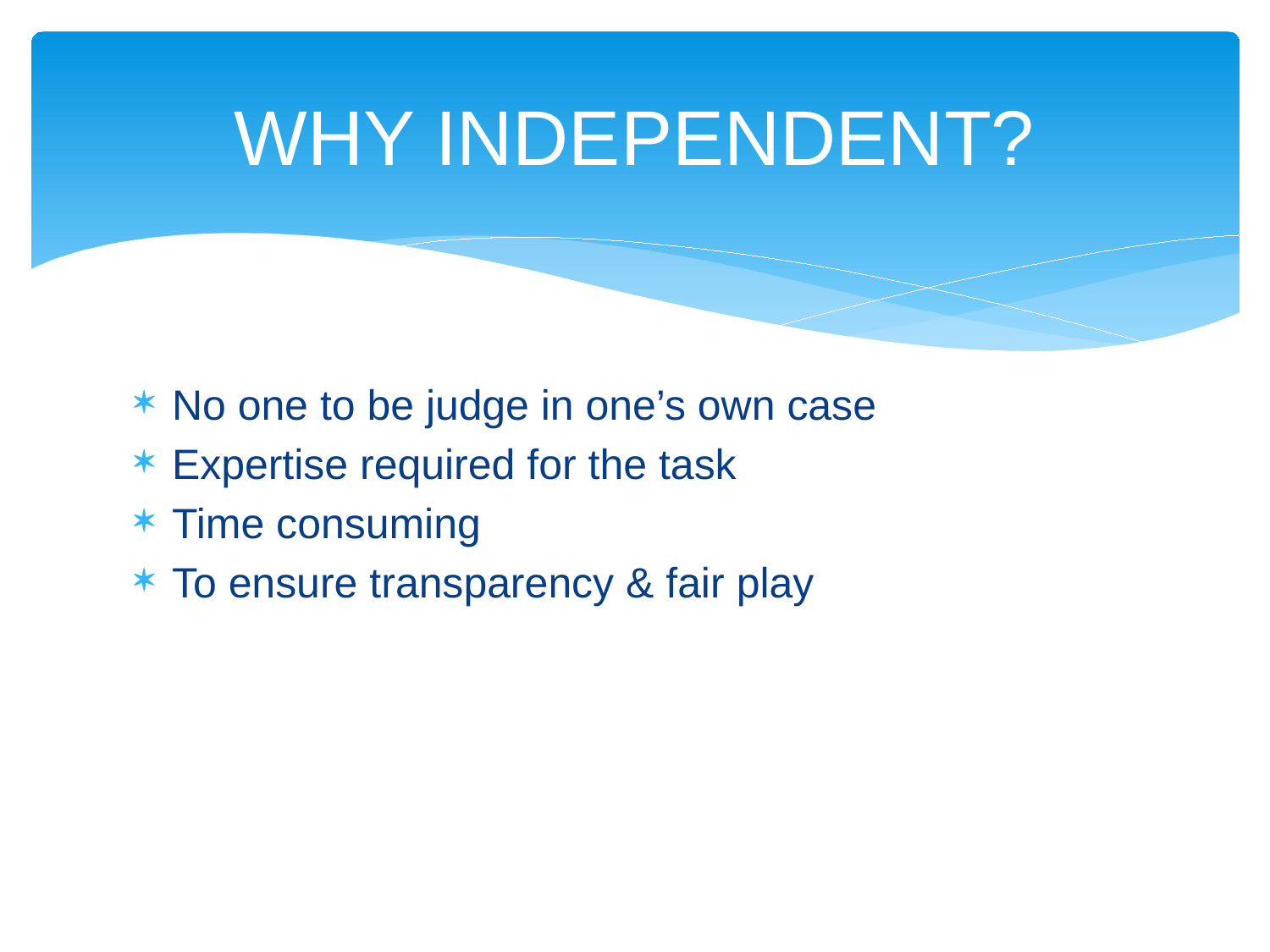

# WHY INDEPENDENT?
No one to be judge in one’s own case
Expertise required for the task
Time consuming
To ensure transparency & fair play